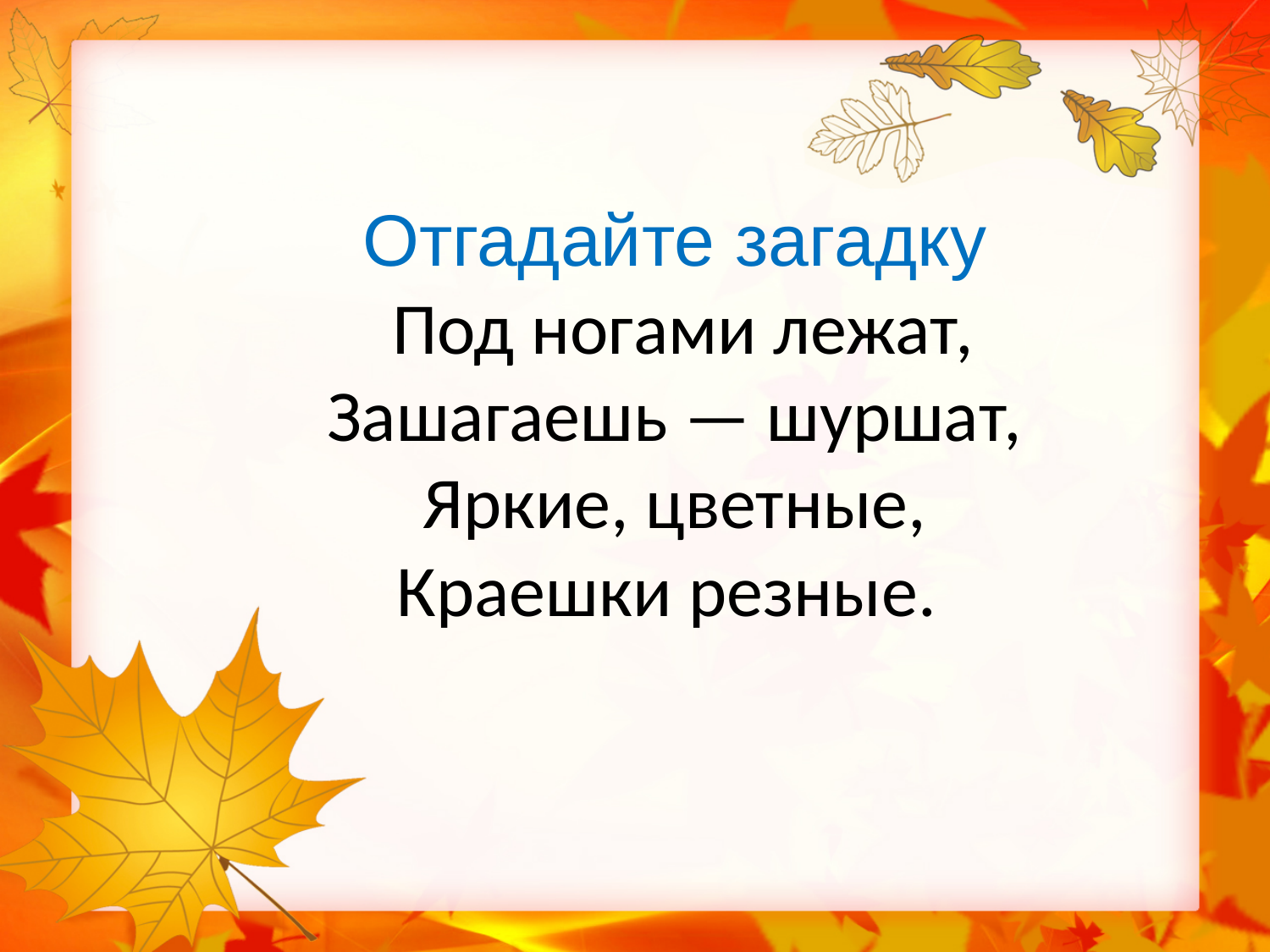

# Отгадайте загадку Под ногами лежат, Зашагаешь — шуршат, Яркие, цветные, Краешки резные.